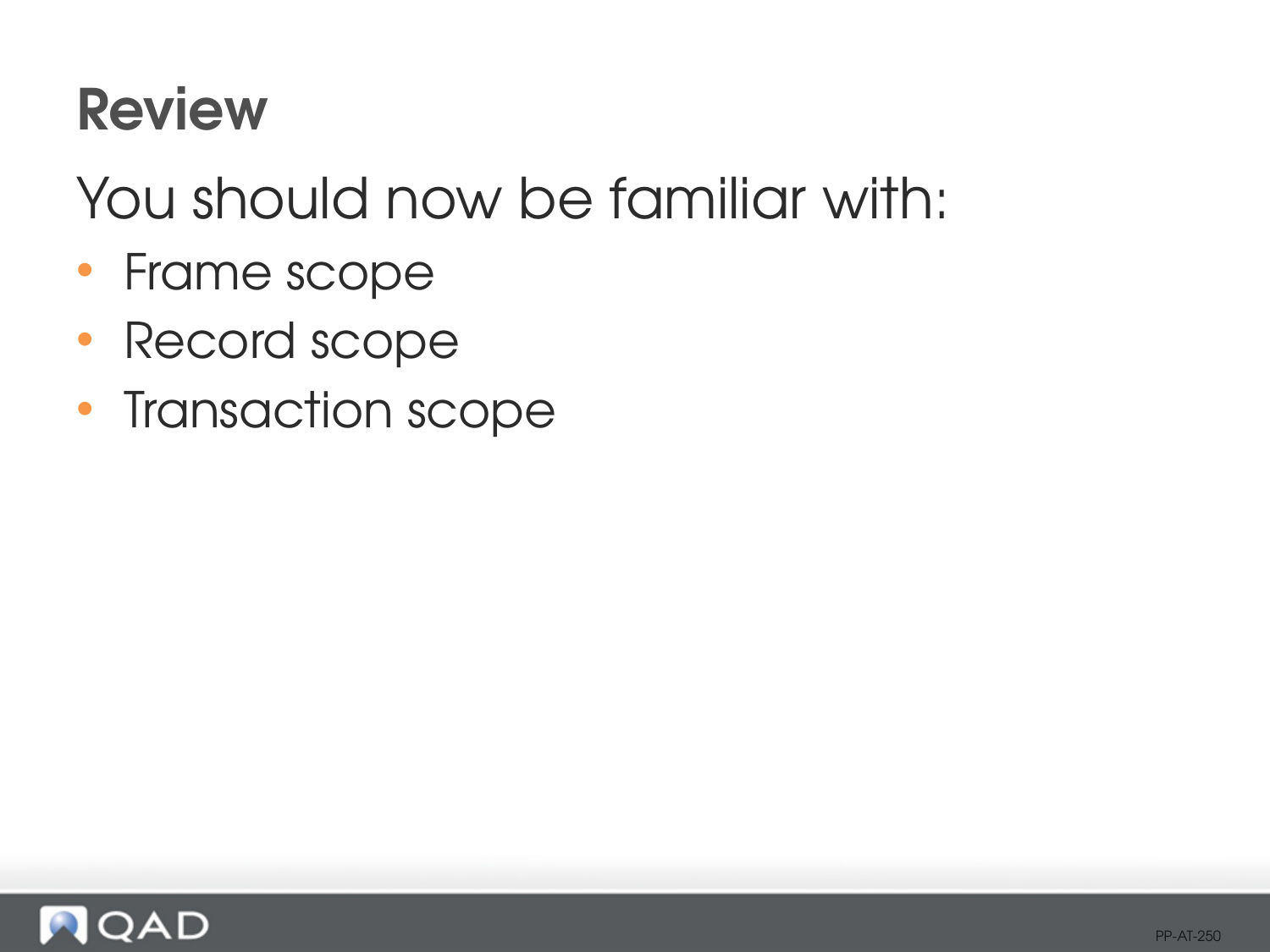

# Review
You should now be familiar with:
Frame scope
Record scope
Transaction scope

PP-AT-250